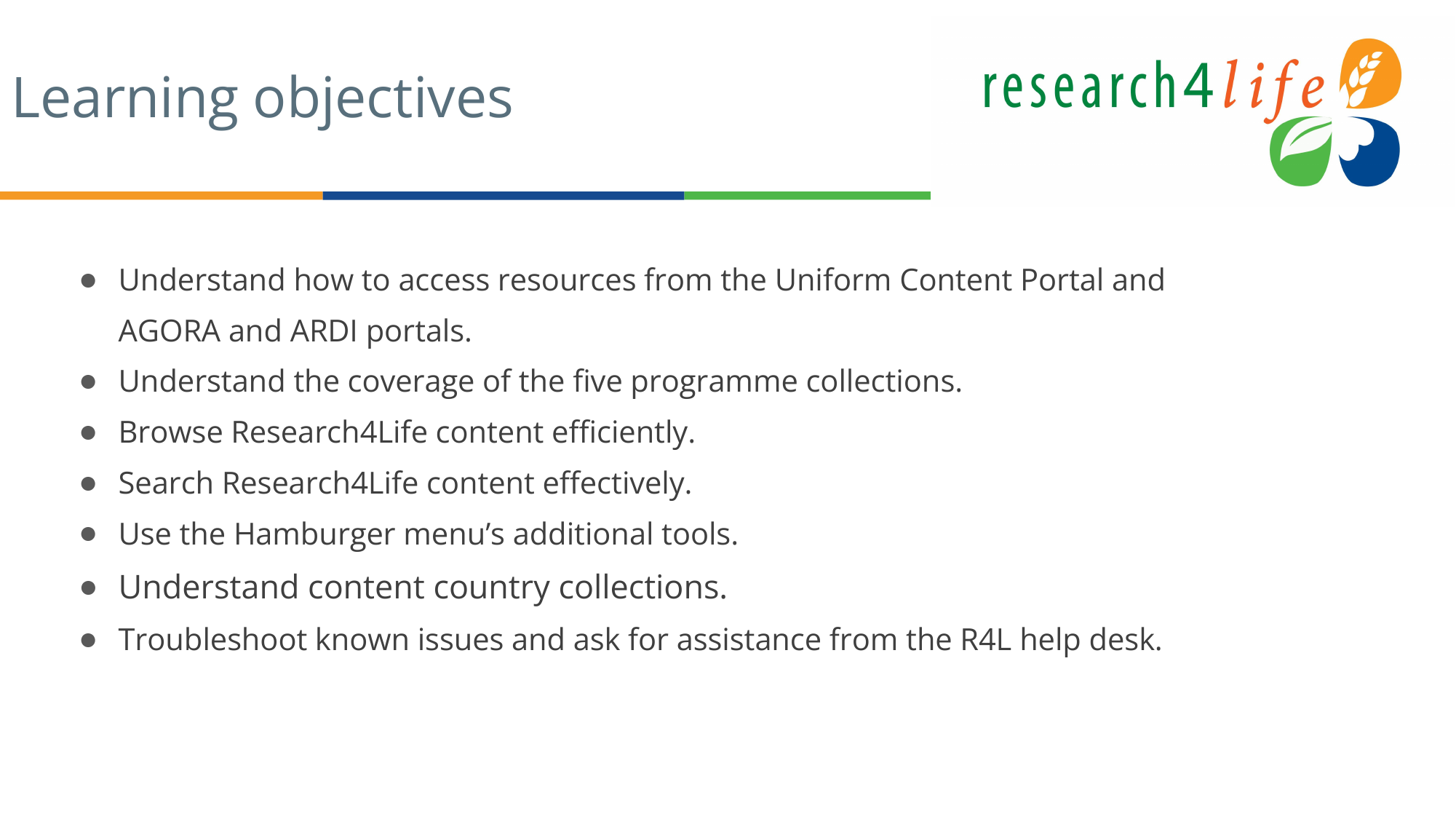

# Learning objectives
Understand how to access resources from the Uniform Content Portal and AGORA and ARDI portals.
Understand the coverage of the five programme collections.
Browse Research4Life content efficiently.
Search Research4Life content effectively.
Use the Hamburger menu’s additional tools.
Understand content country collections.
Troubleshoot known issues and ask for assistance from the R4L help desk.